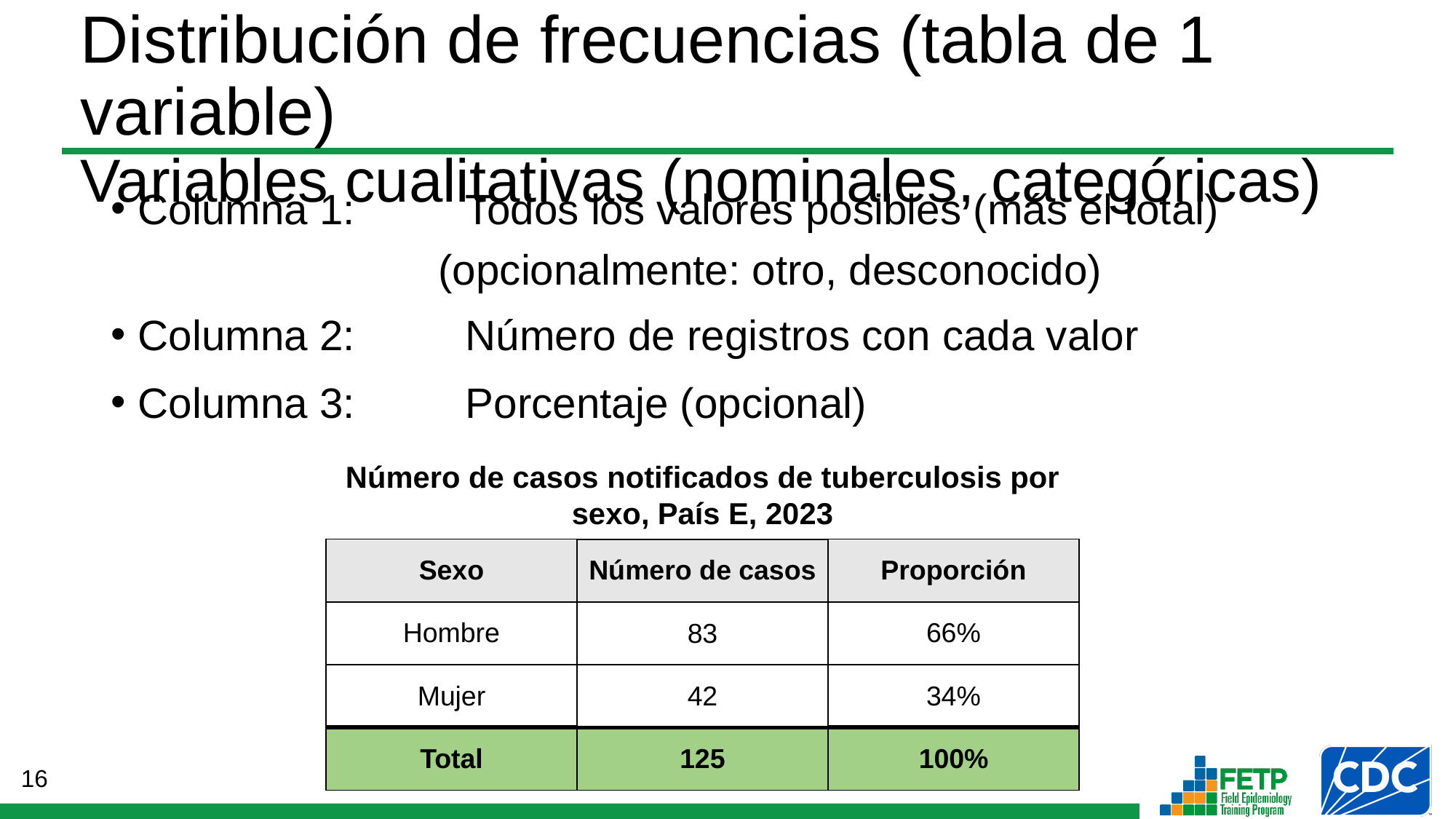

# Distribución de frecuencias (tabla de 1 variable) Variables cualitativas (nominales, categóricas)
Columna 1: 	Todos los valores posibles (más el total)
			(opcionalmente: otro, desconocido)
Columna 2: 	Número de registros con cada valor
Columna 3: 	Porcentaje (opcional)

Número de casos notificados de tuberculosis por sexo, País E, 2023
| Sexo |
| --- |
| Hombre |
| Mujer |
| Total |
| Proporción |
| --- |
| 66% |
| 34% |
| 100% |
| Número de casos |
| --- |
| 83 |
| 42 |
| 125 |